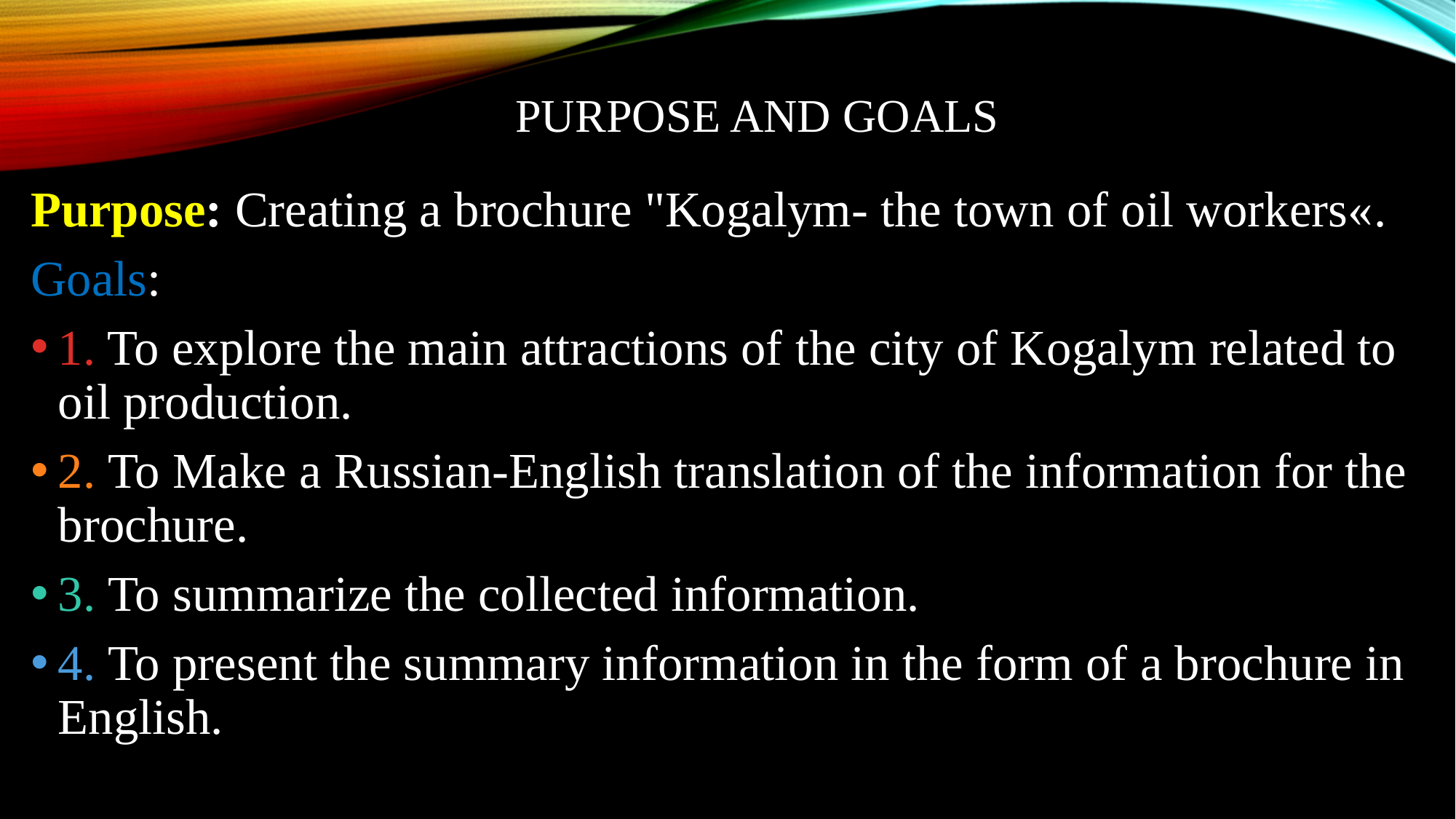

# Purpose and goals
Purpose: Creating a brochure "Kogalym- the town of oil workers«.
Goals:
1. To explore the main attractions of the city of Kogalym related to oil production.
2. To Make a Russian-English translation of the information for the brochure.
3. To summarize the collected information.
4. To present the summary information in the form of a brochure in English.